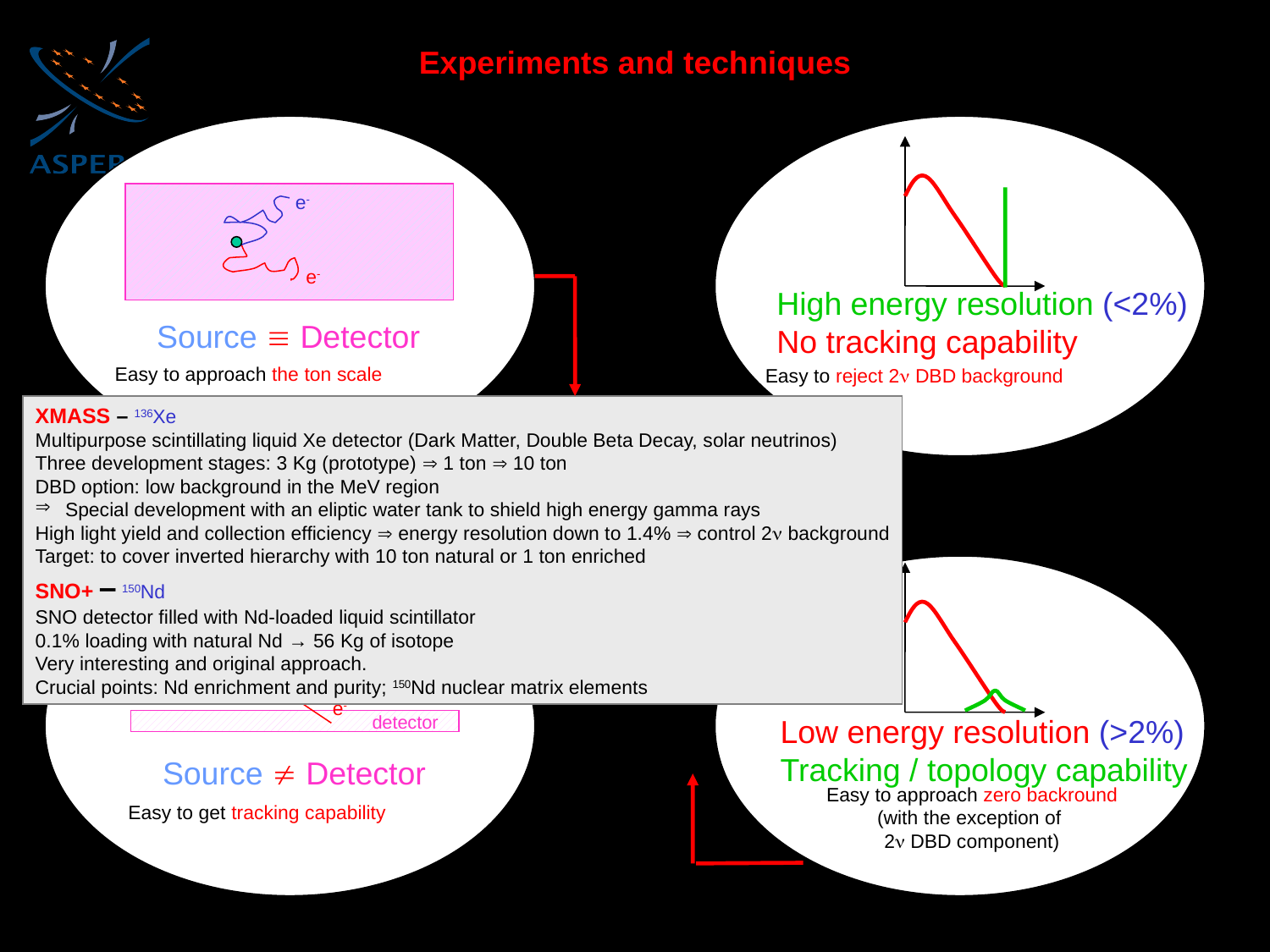

Experiments and techniques

e-

e-
Source ≡ Detector
Easy to approach the ton scale

detector
e-

source

e-
detector

Source ≠ Detector
Easy to get tracking capability

High energy resolution (<2%)
No tracking capability
Easy to reject 2ν DBD background

XMASS – 136Xe
Multipurpose scintillating liquid Xe detector (Dark Matter, Double Beta Decay, solar neutrinos)
Three development stages: 3 Kg (prototype) ⇒ 1 ton ⇒ 10 ton
DBD option: low background in the MeV region
Special development with an eliptic water tank to shield high energy gamma rays
High light yield and collection efficiency ⇒ energy resolution down to 1.4% ⇒ control 2ν background
Target: to cover inverted hierarchy with 10 ton natural or 1 ton enriched
SNO+ – 150Nd
SNO detector filled with Nd-loaded liquid scintillator
0.1% loading with natural Nd → 56 Kg of isotope
Very interesting and original approach.
Crucial points: Nd enrichment and purity; 150Nd nuclear matrix elements

Low energy resolution (>2%)
Tracking / topology capability
Easy to approach zero backround
(with the exception of
2ν DBD component)